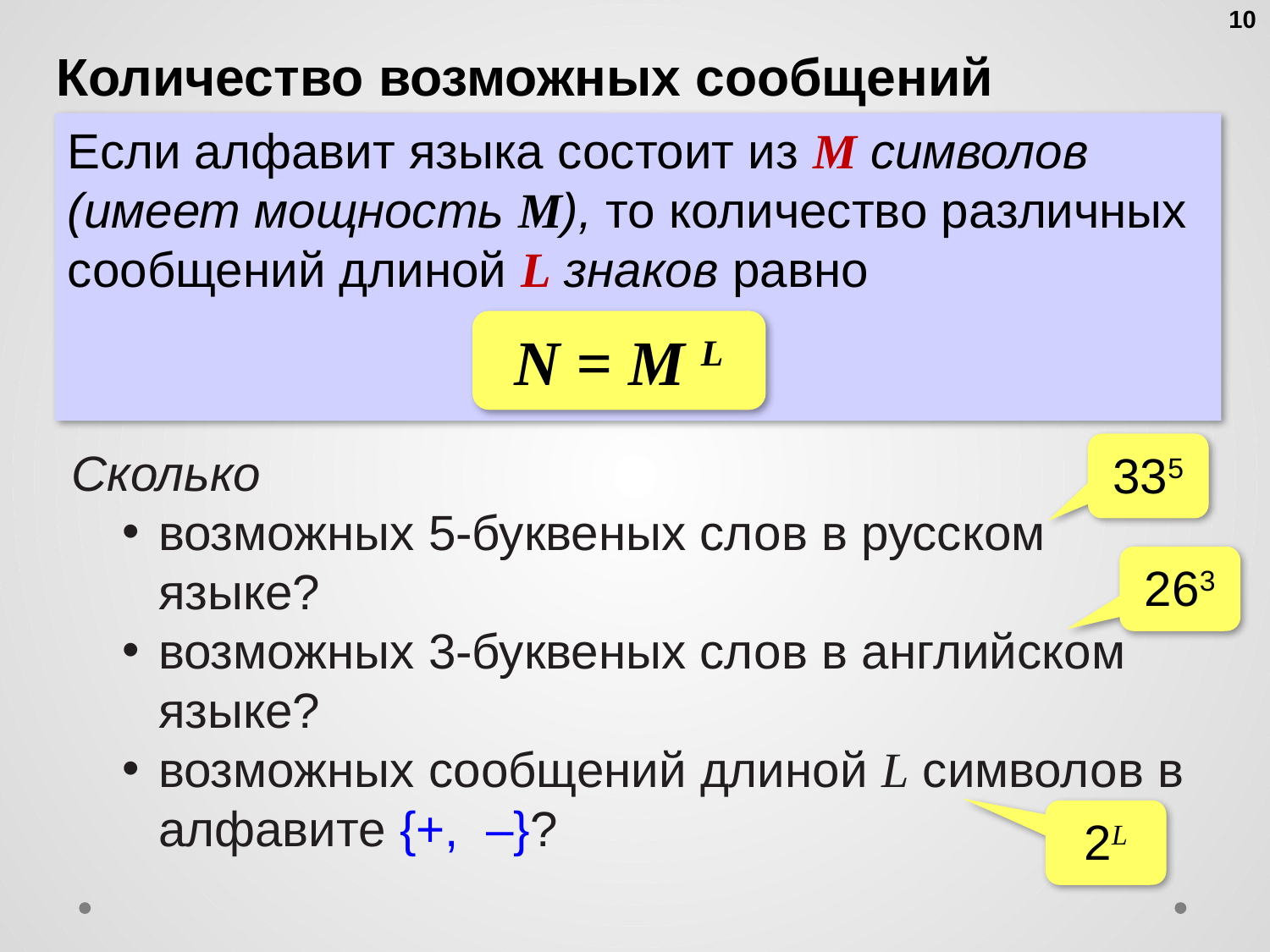

10
Количество возможных сообщений
Если алфавит языка состоит из M символов (имеет мощность M), то количество различных сообщений длиной L знаков равно
N = M L
335
Сколько
возможных 5-буквеных слов в русском языке?
возможных 3-буквеных слов в английском языке?
возможных сообщений длиной L символов в алфавите {+,  –}?

263
2L